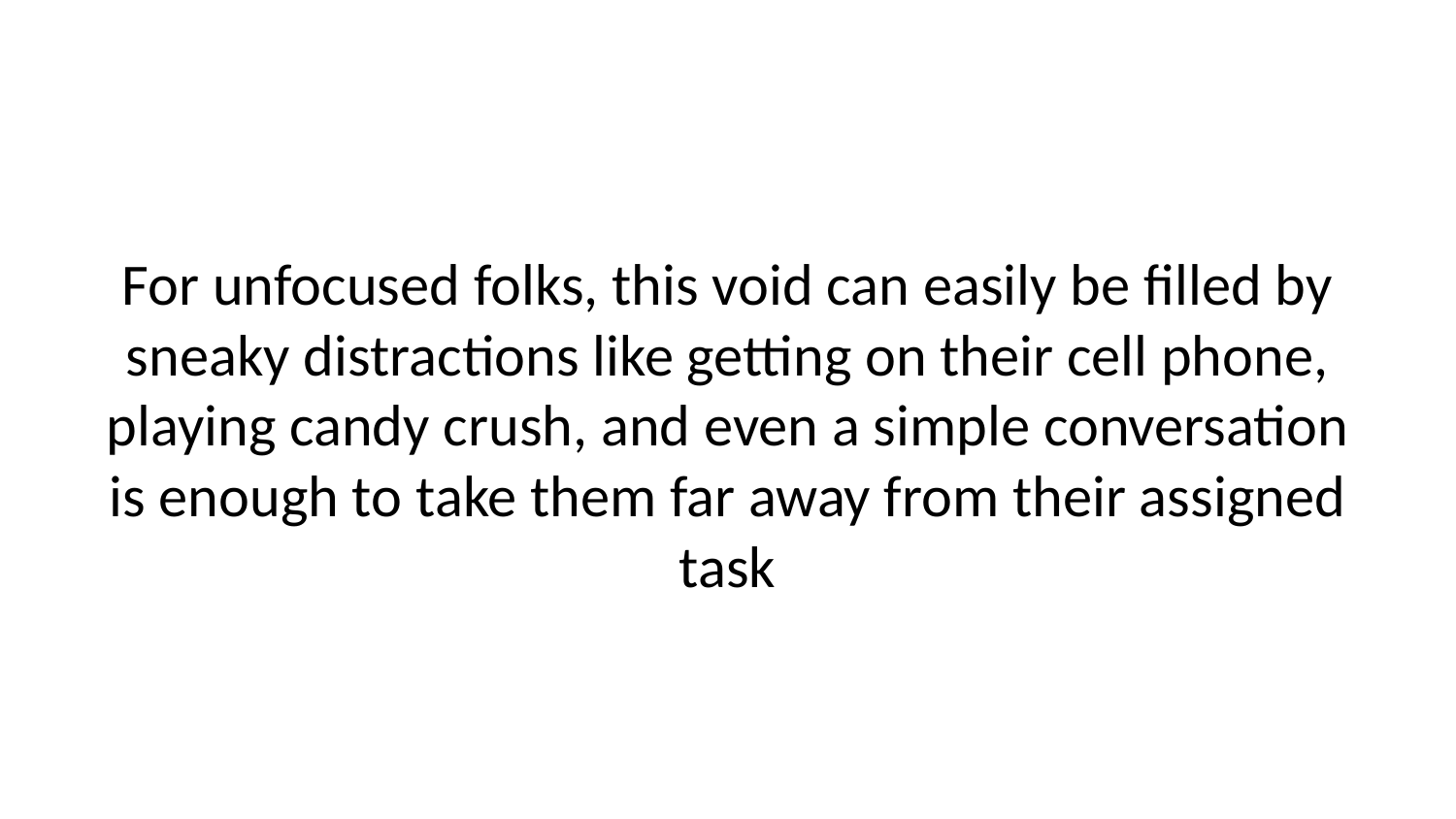

For unfocused folks, this void can easily be filled by sneaky distractions like getting on their cell phone, playing candy crush, and even a simple conversation is enough to take them far away from their assigned task